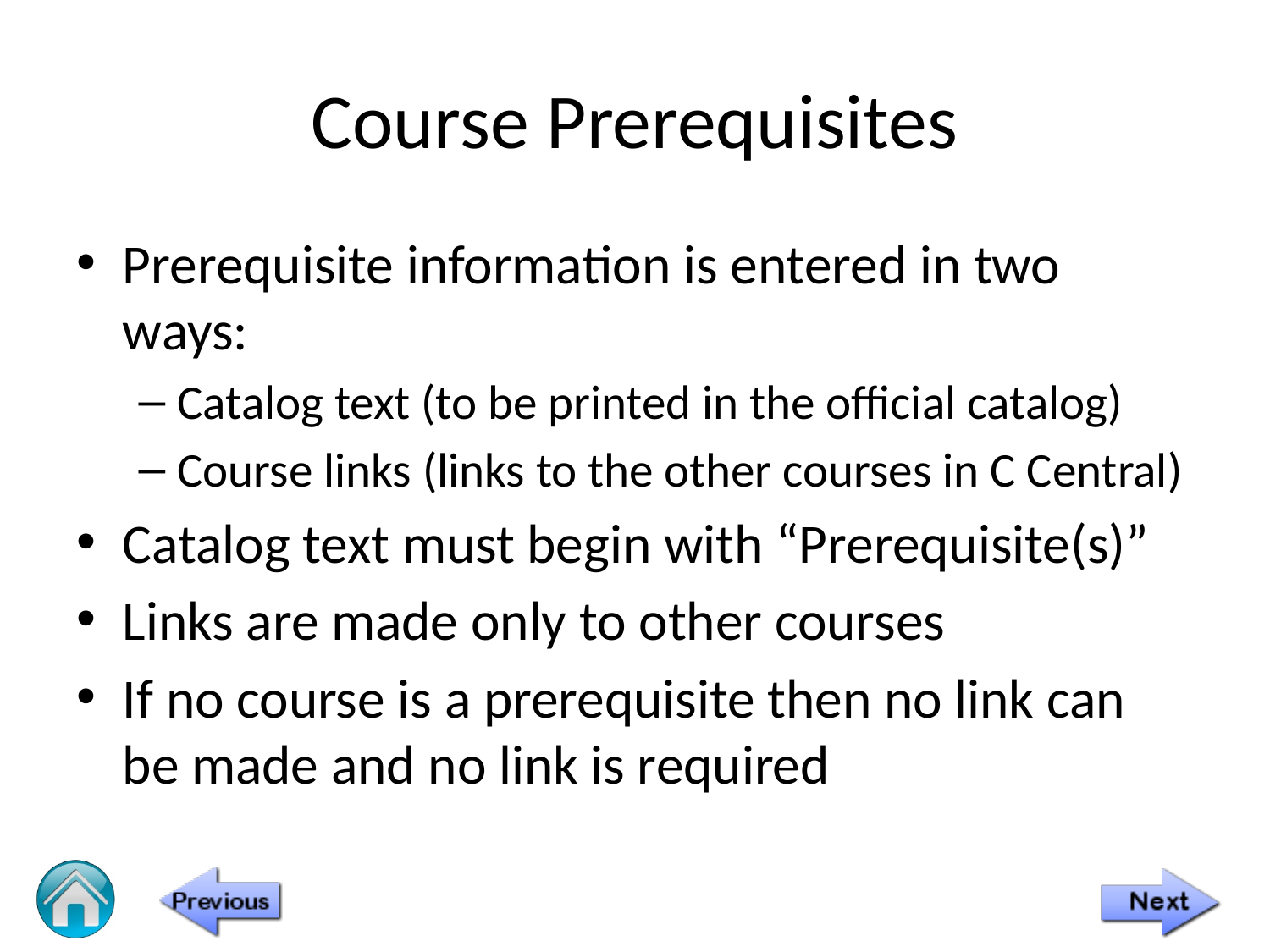

# Course Prerequisites
Prerequisite information is entered in two ways:
Catalog text (to be printed in the official catalog)
Course links (links to the other courses in C Central)
Catalog text must begin with “Prerequisite(s)”
Links are made only to other courses
If no course is a prerequisite then no link can be made and no link is required